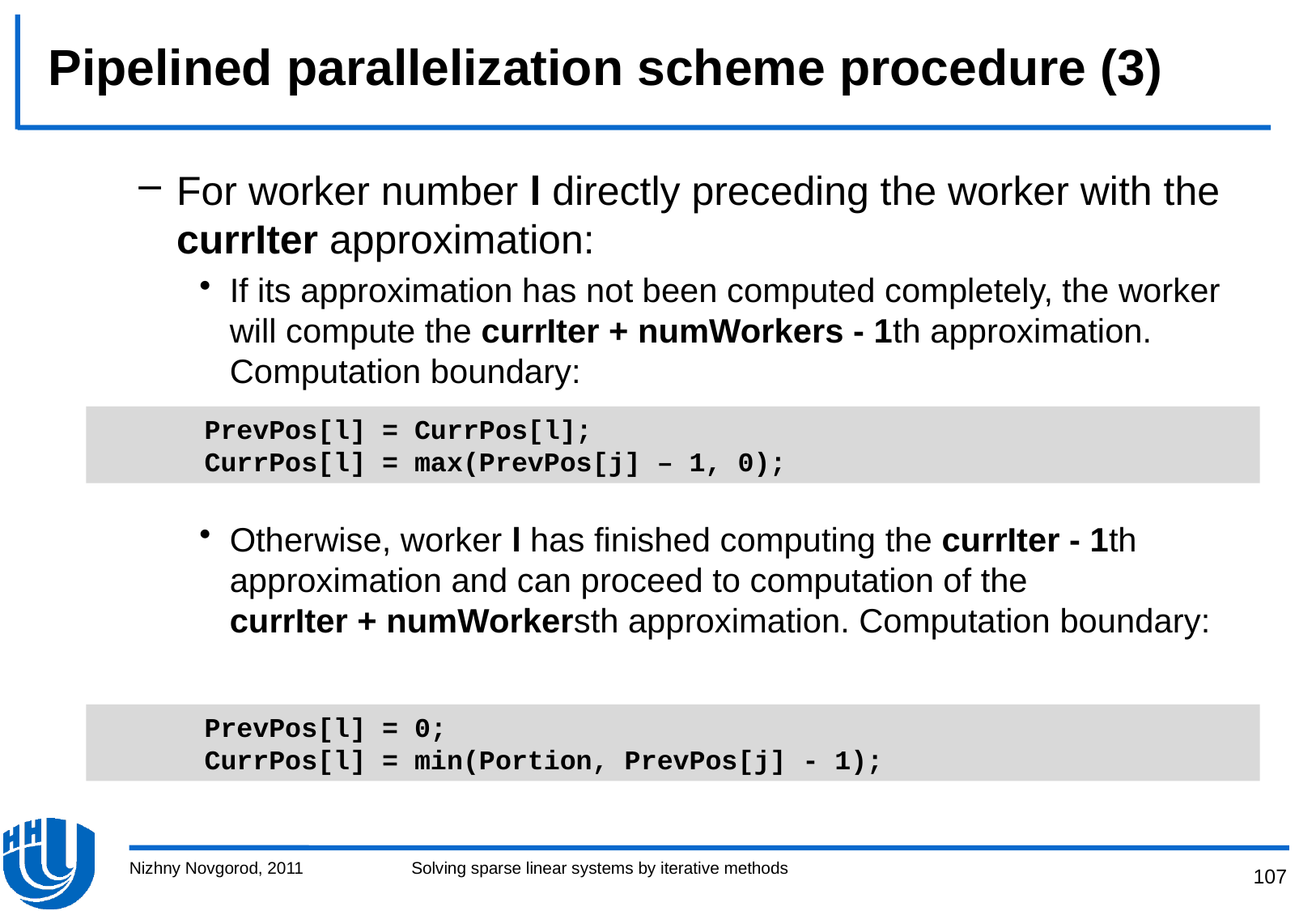

# Pipelined parallelization scheme procedure (3)
For worker number l directly preceding the worker with the currIter approximation:
If its approximation has not been computed completely, the worker will compute the currIter + numWorkers - 1th approximation. Computation boundary:

Otherwise, worker l has finished computing the currIter - 1th approximation and can proceed to computation of the currIter + numWorkersth approximation. Computation boundary:
PrevPos[l] = CurrPos[l];
CurrPos[l] = max(PrevPos[j] – 1, 0);
PrevPos[l] = 0;
CurrPos[l] = min(Portion, PrevPos[j] - 1);
Nizhny Novgorod, 2011
Solving sparse linear systems by iterative methods